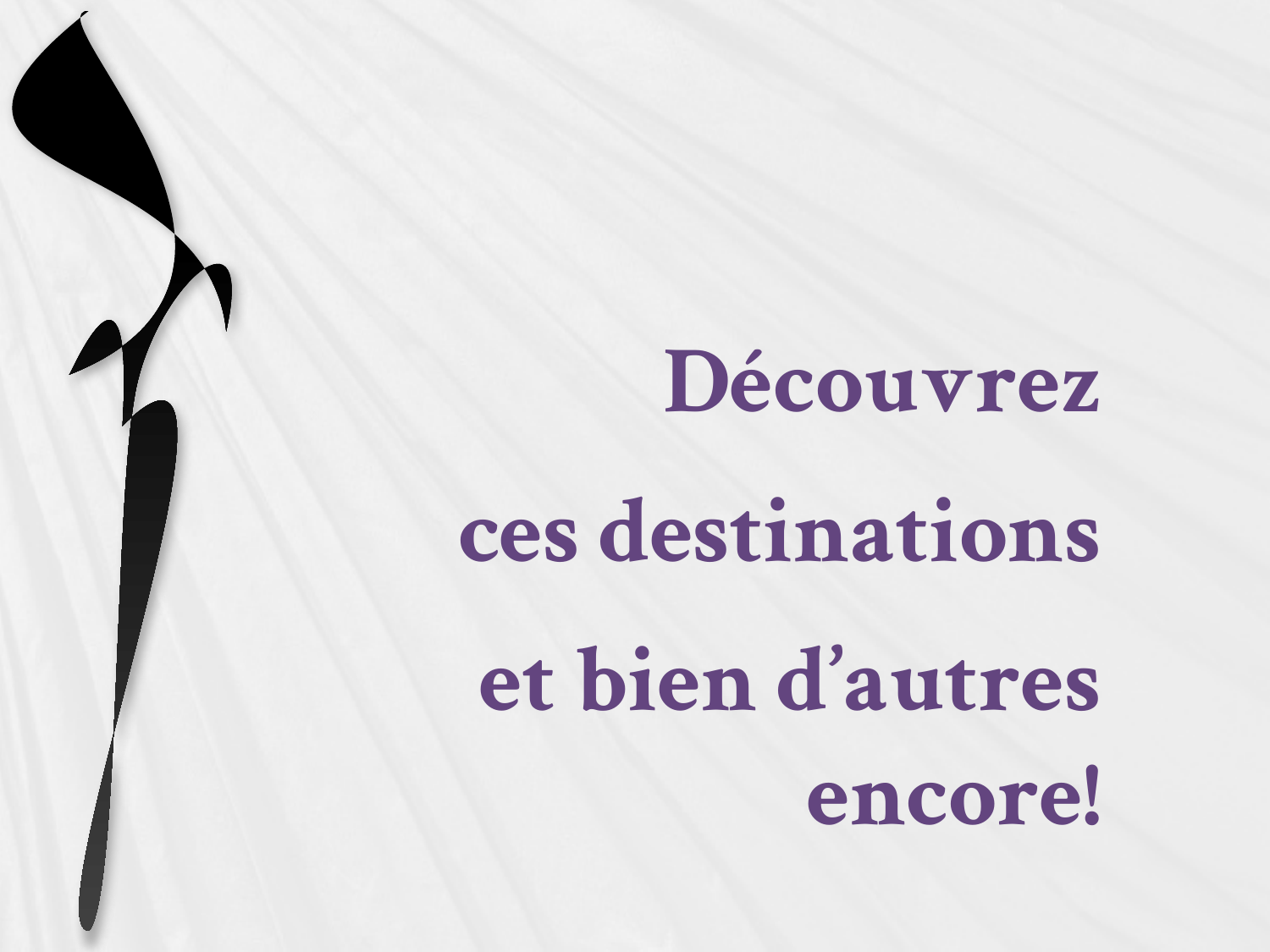

#
Découvrez
ces destinations
et bien d’autres encore!